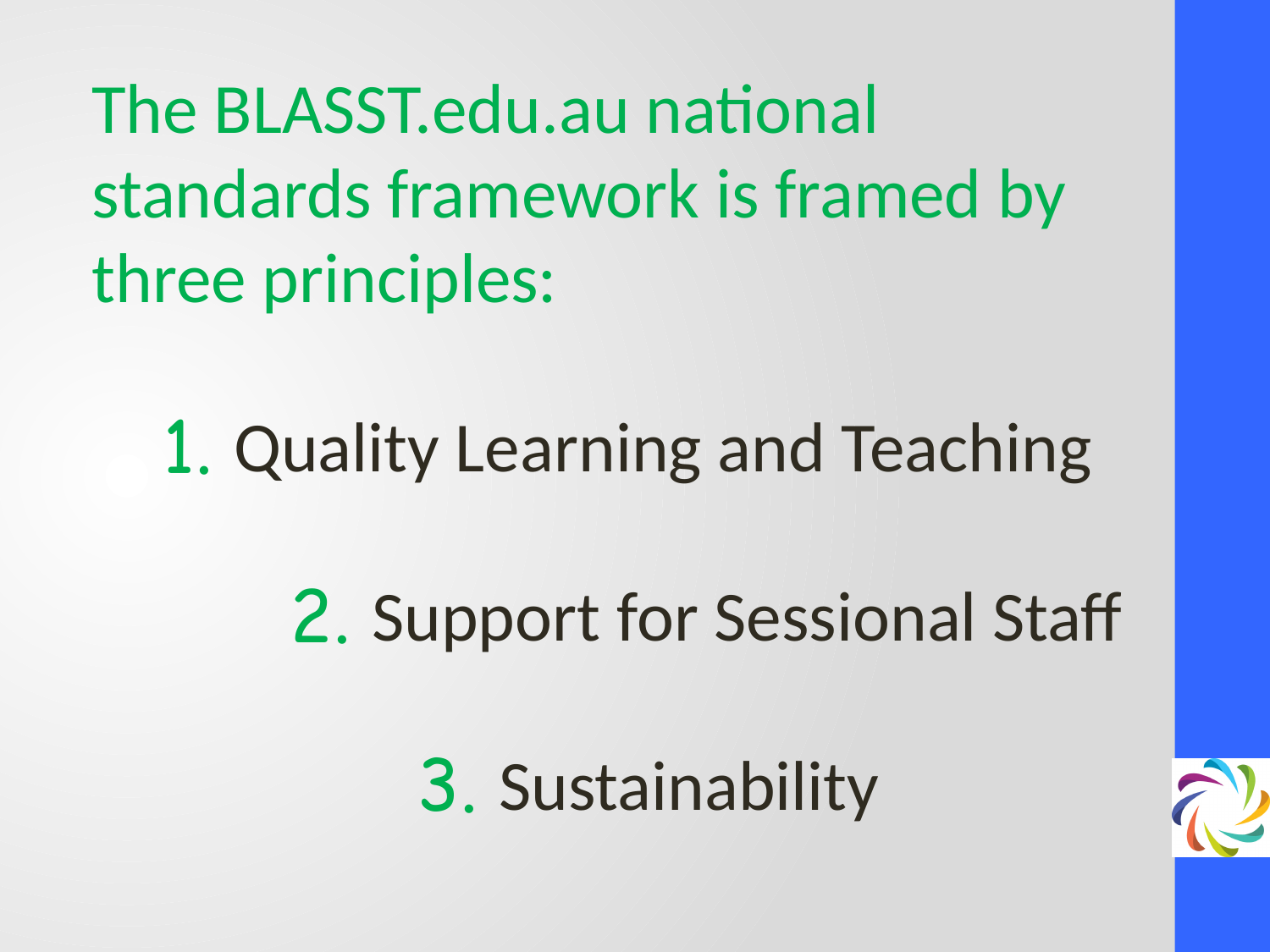

The BLASST.edu.au national standards framework is framed by three principles:
1. Quality Learning and Teaching

		2. Support for Sessional Staff

			3. Sustainability